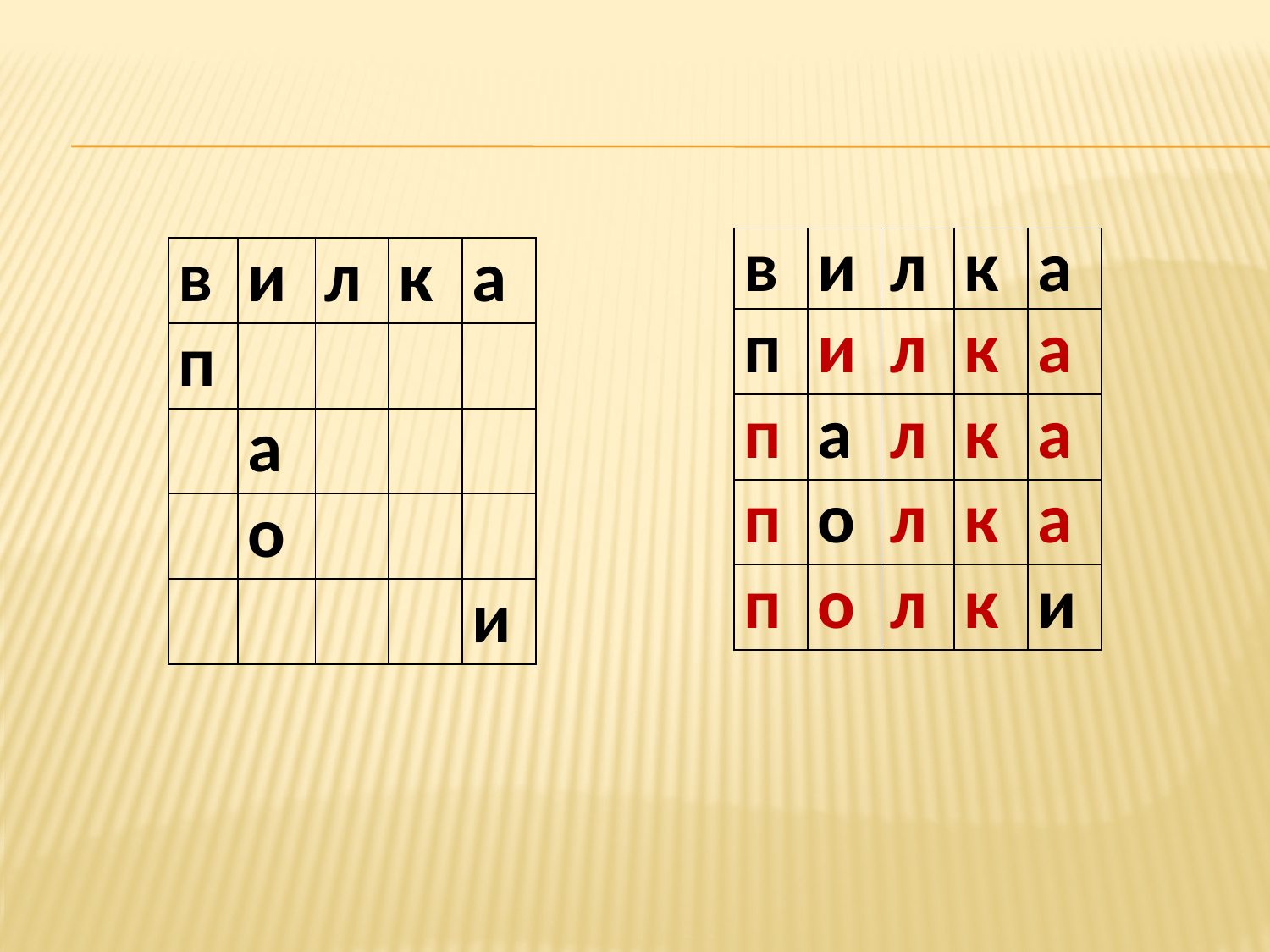

#
| в | и | л | к | а |
| --- | --- | --- | --- | --- |
| п | и | л | к | а |
| п | а | л | к | а |
| п | о | л | к | а |
| п | о | л | к | и |
| в | и | л | к | а |
| --- | --- | --- | --- | --- |
| п |  |  |  |  |
|  | а |  |  |  |
|  | о |  |  |  |
|  |  |  |  | и |